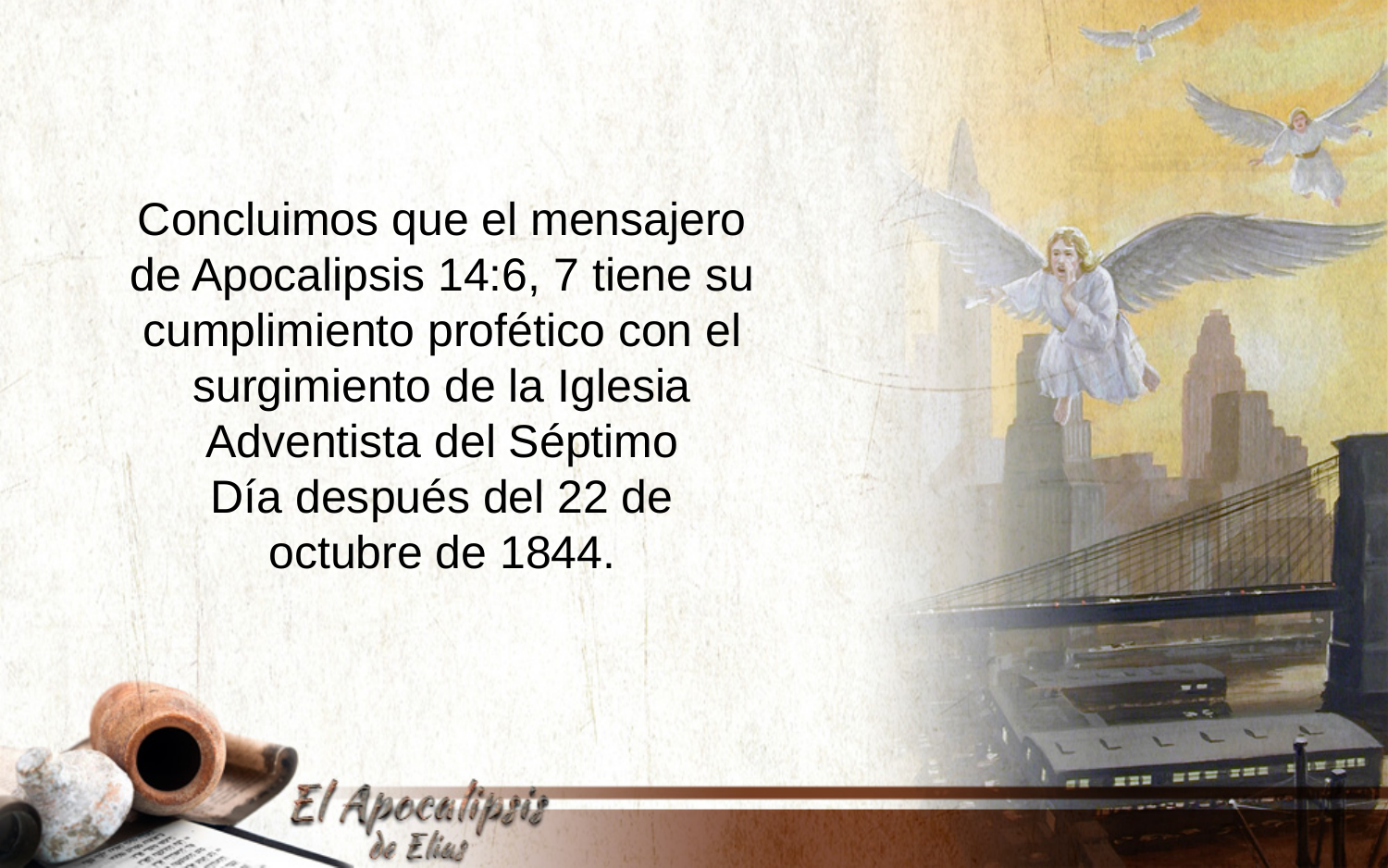

Concluimos que el mensajero de Apocalipsis 14:6, 7 tiene su cumplimiento profético con el surgimiento de la Iglesia Adventista del Séptimo
Día después del 22 de octubre de 1844.